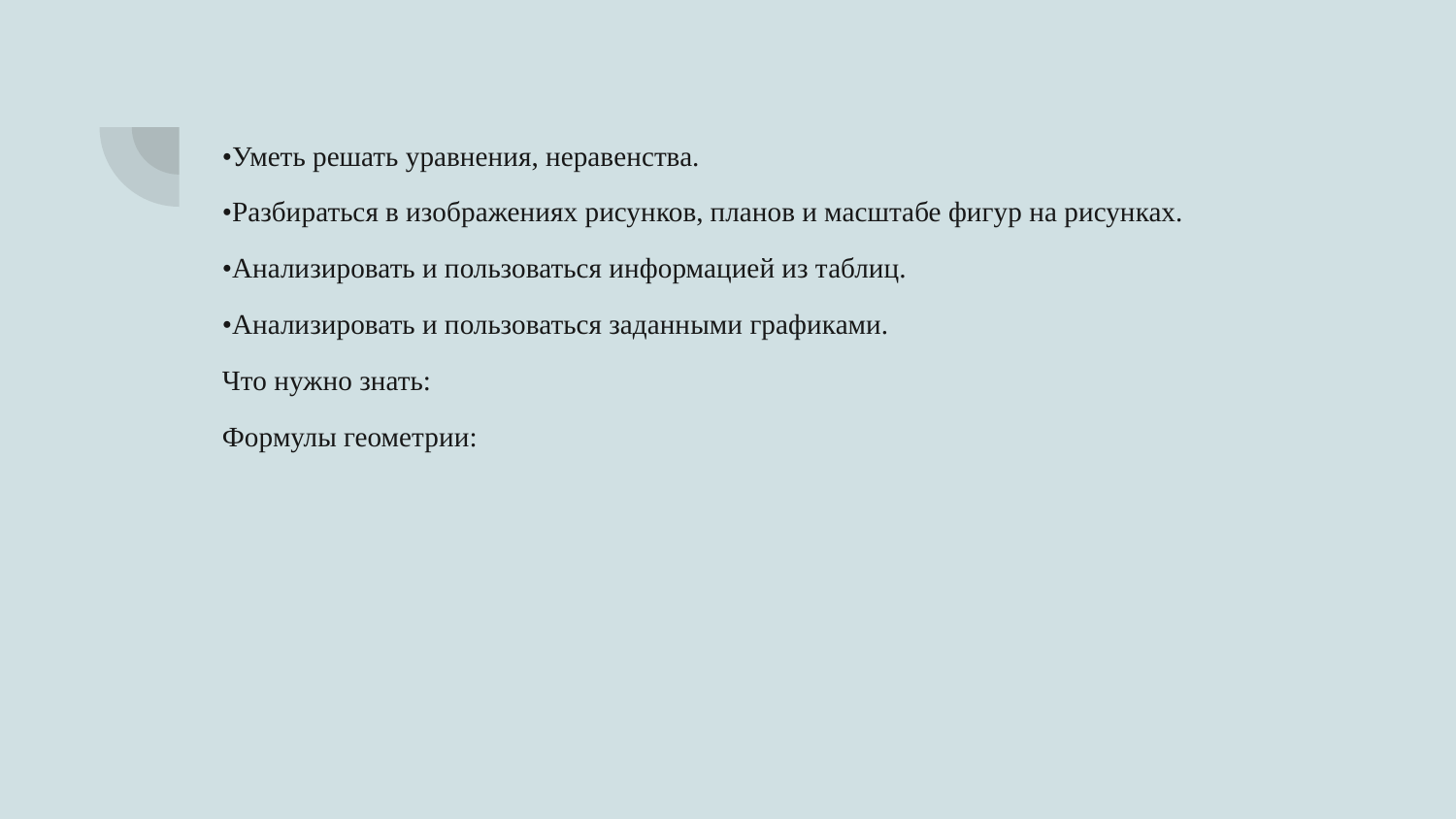

#
•Уметь решать уравнения, неравенства.
•Разбираться в изображениях рисунков, планов и масштабе фигур на рисунках.
•Анализировать и пользоваться информацией из таблиц.
•Анализировать и пользоваться заданными графиками.
Что нужно знать:
Формулы геометрии: